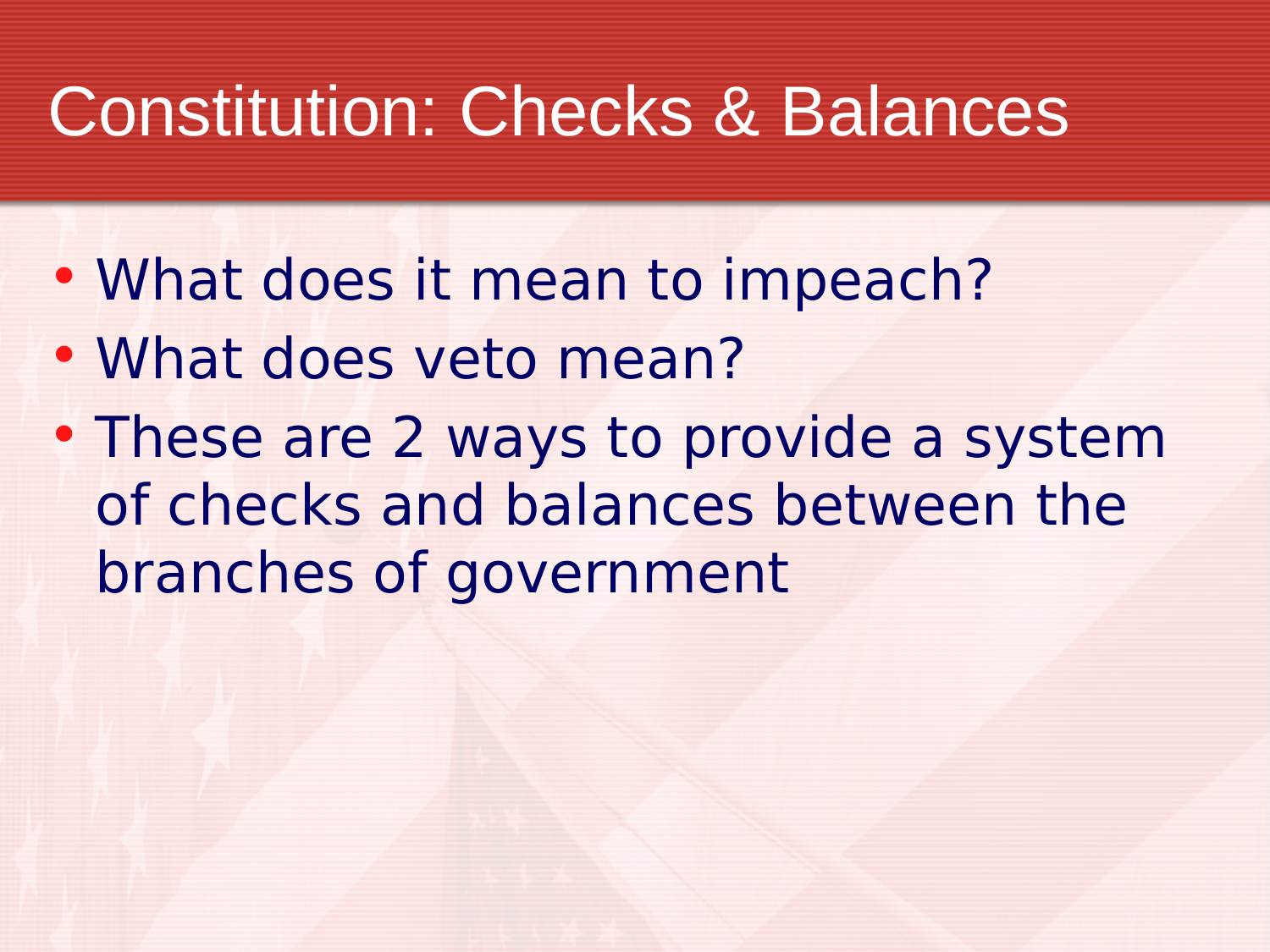

# Constitution: Checks & Balances
What does it mean to impeach?
What does veto mean?
These are 2 ways to provide a system of checks and balances between the branches of government